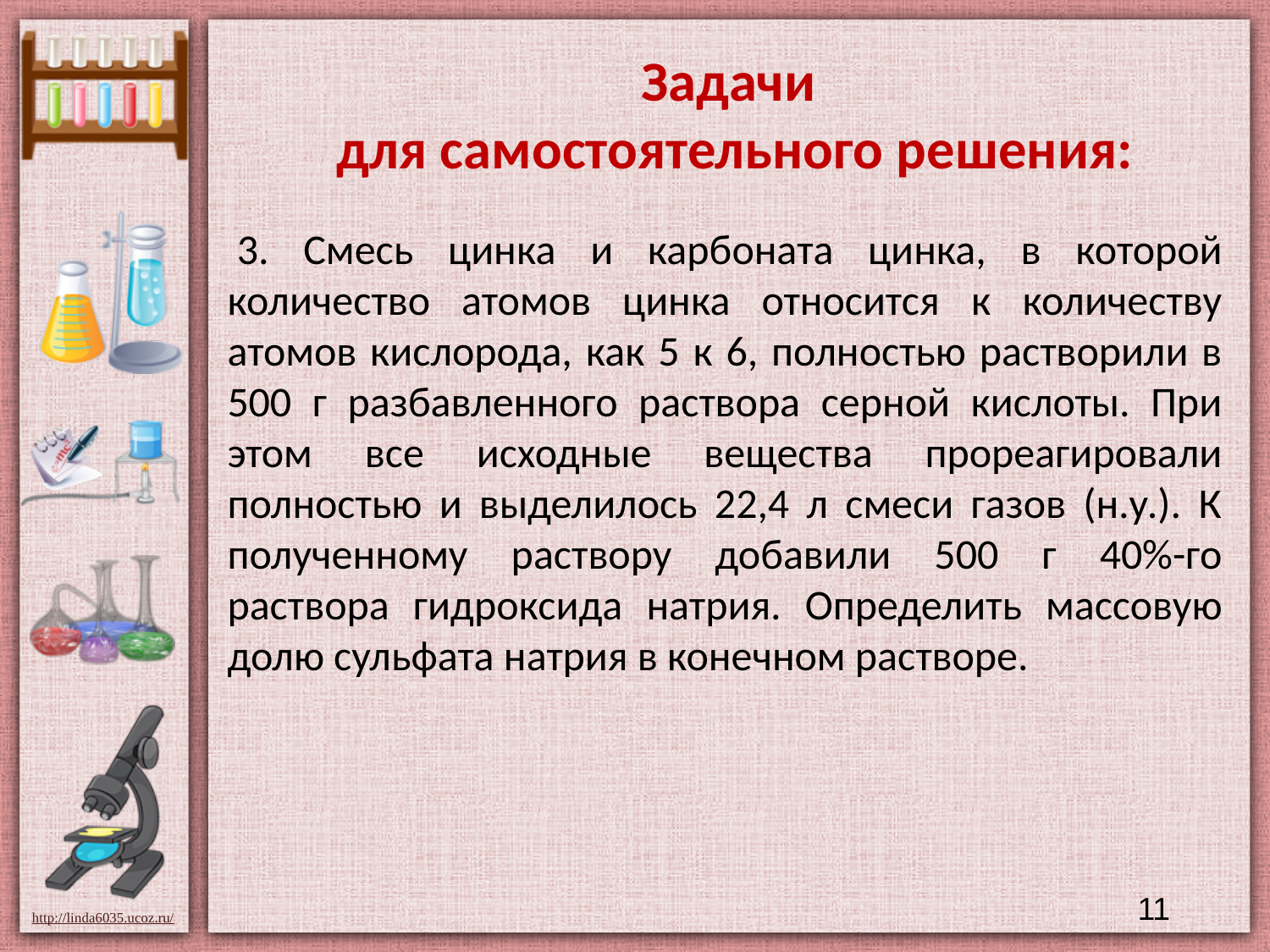

# Задачи для самостоятельного решения:
 3. Смесь цинка и карбоната цинка, в которой количество атомов цинка относится к количеству атомов кислорода, как 5 к 6, полностью растворили в 500 г разбавленного раствора серной кислоты. При этом все исходные вещества прореагировали полностью и выделилось 22,4 л смеси газов (н.у.). К полученному раствору добавили 500 г 40%-го раствора гидроксида натрия. Определить массовую долю сульфата натрия в конечном растворе.

11